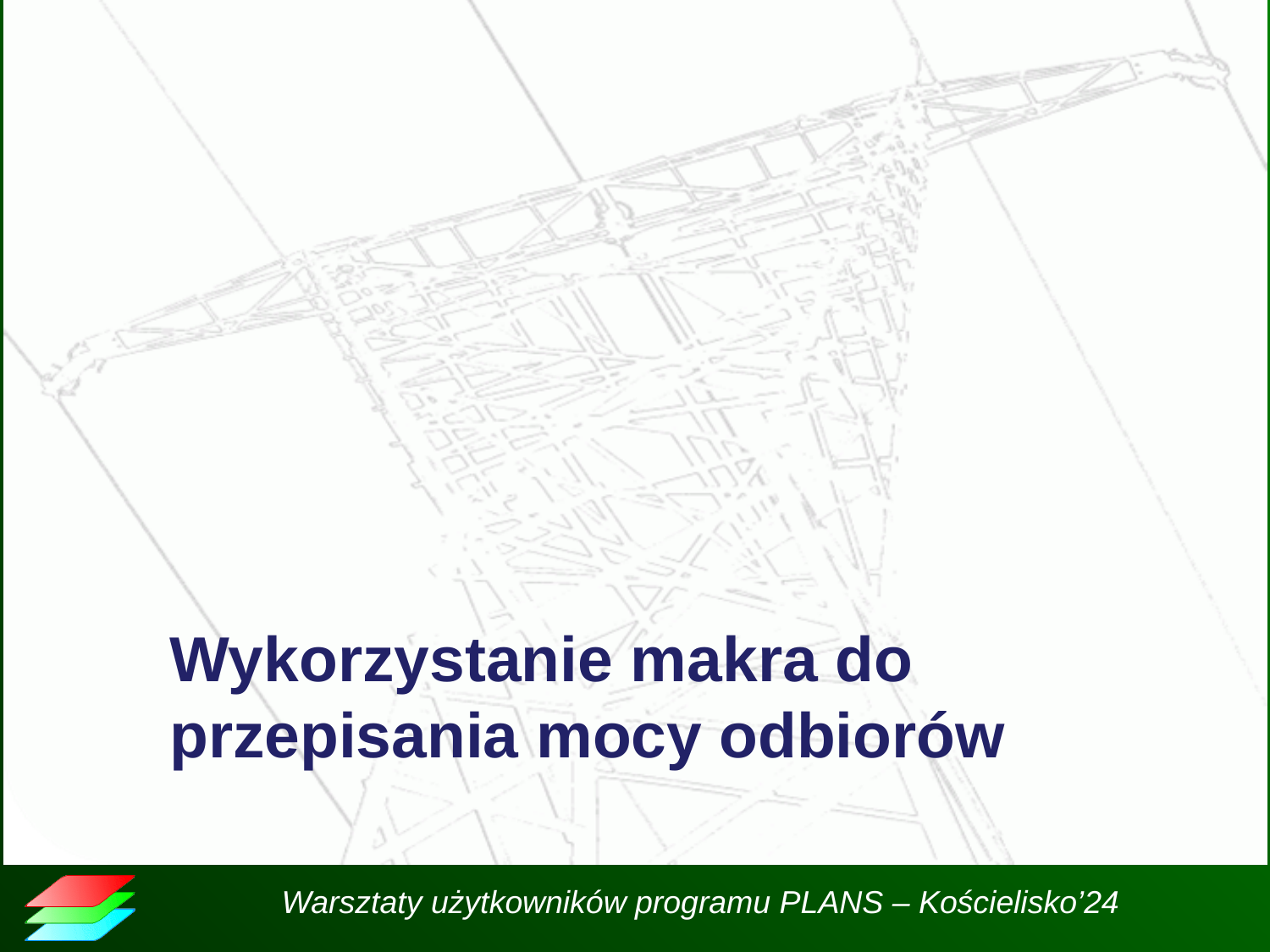

# Wykorzystanie makra do przepisania mocy odbiorów